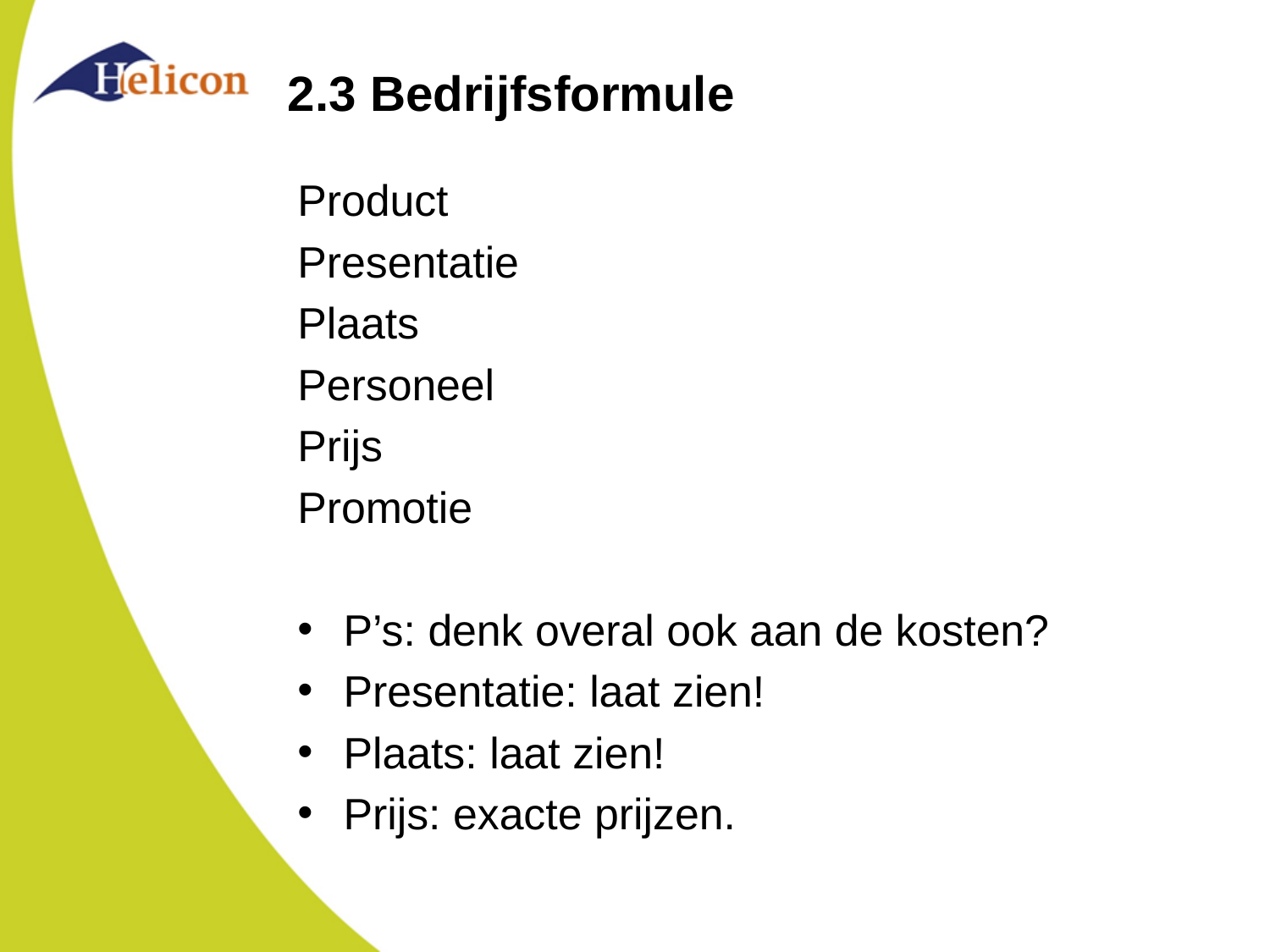

# 2.3 Bedrijfsformule
Product
Presentatie
Plaats
Personeel
Prijs
Promotie

P’s: denk overal ook aan de kosten?
Presentatie: laat zien!
Plaats: laat zien!
Prijs: exacte prijzen.